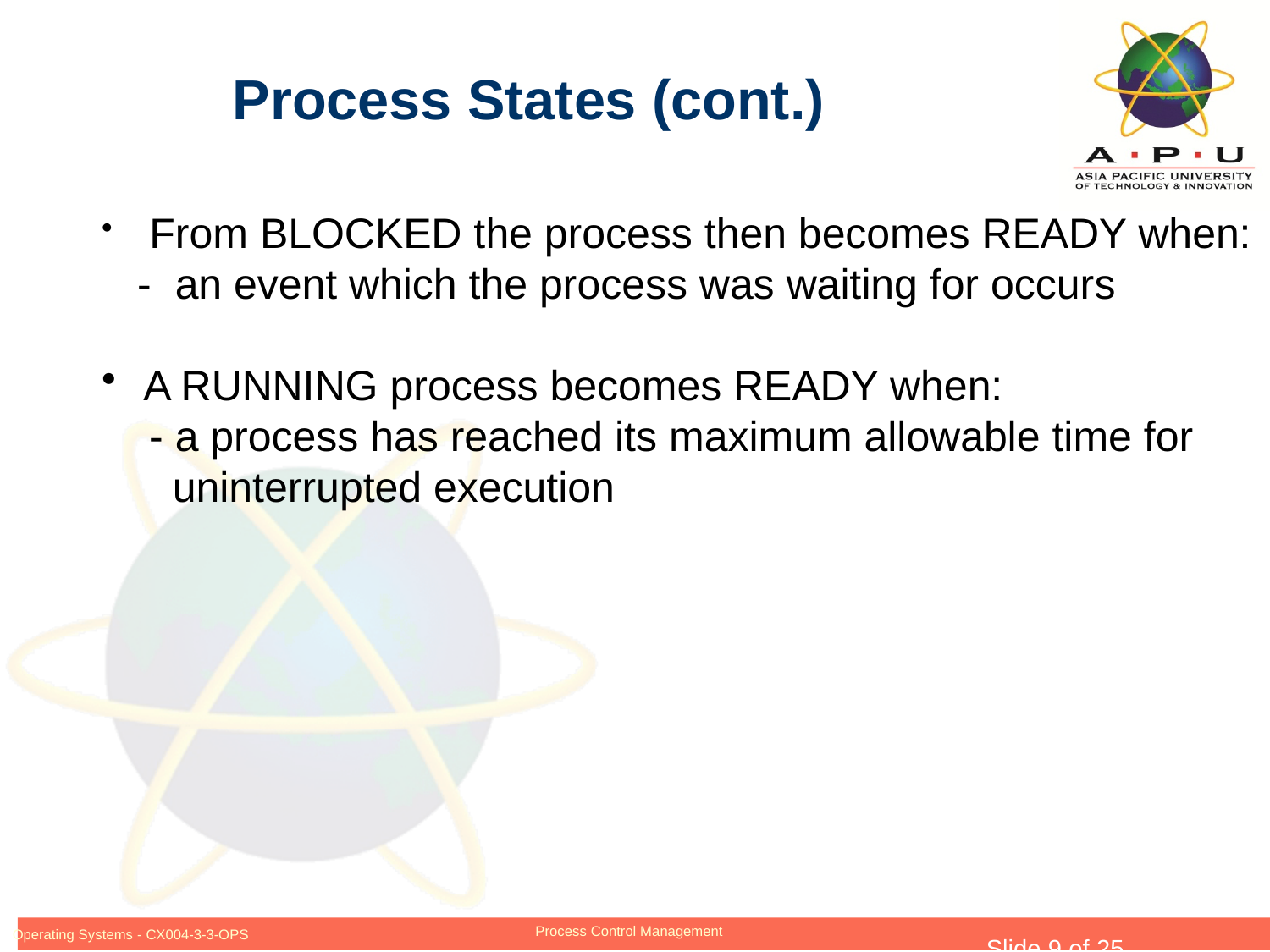

Process States (cont.)
  From BLOCKED the process then becomes READY when:
   -  an event which the process was waiting for occurs

 A RUNNING process becomes READY when:
    - a process has reached its maximum allowable time for
      uninterrupted execution

Slide 9 of 25